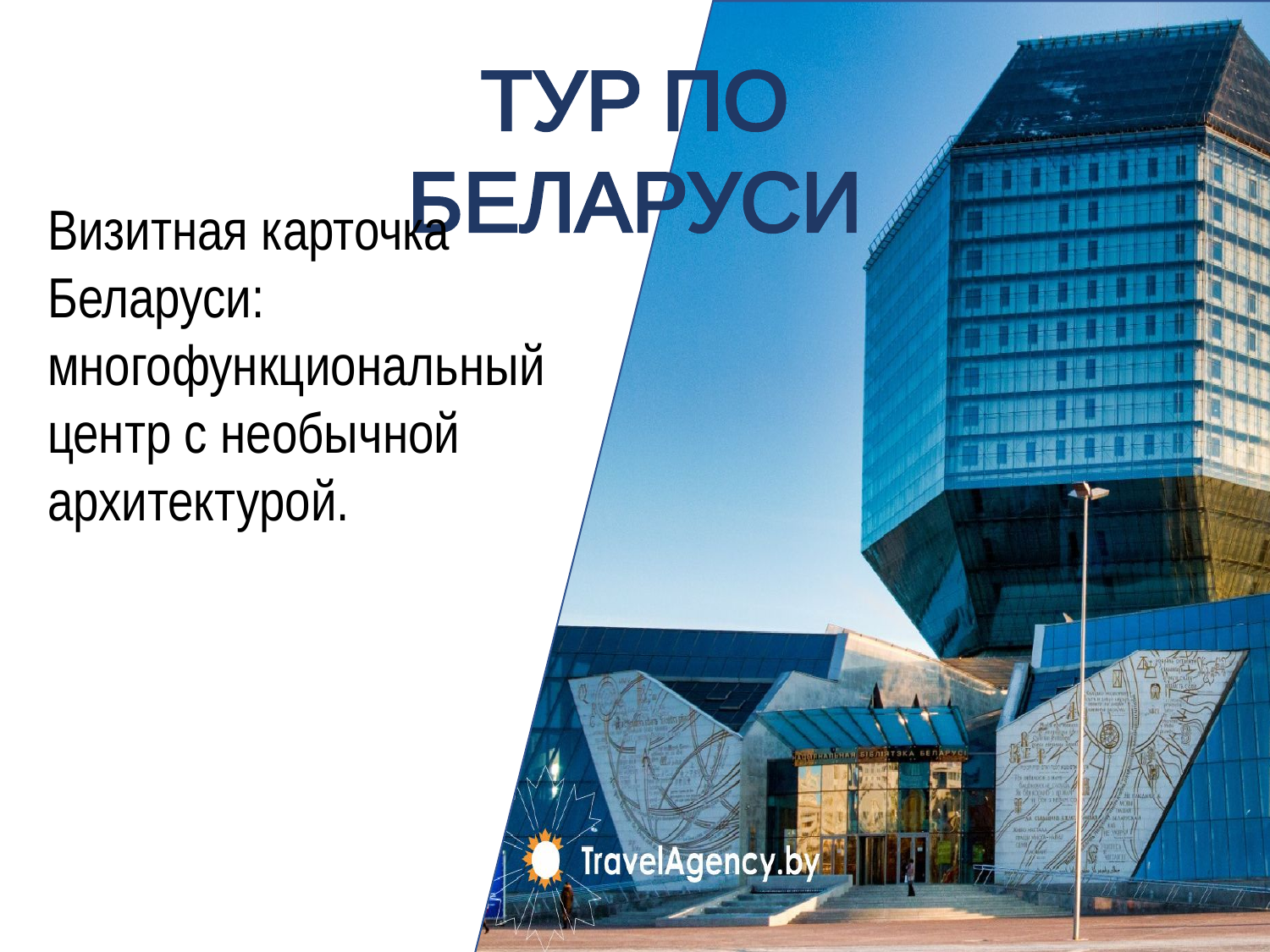

ТУР ПО БЕЛАРУСИ
Визитная карточка Беларуси: многофункциональный центр с необычной архитектурой.